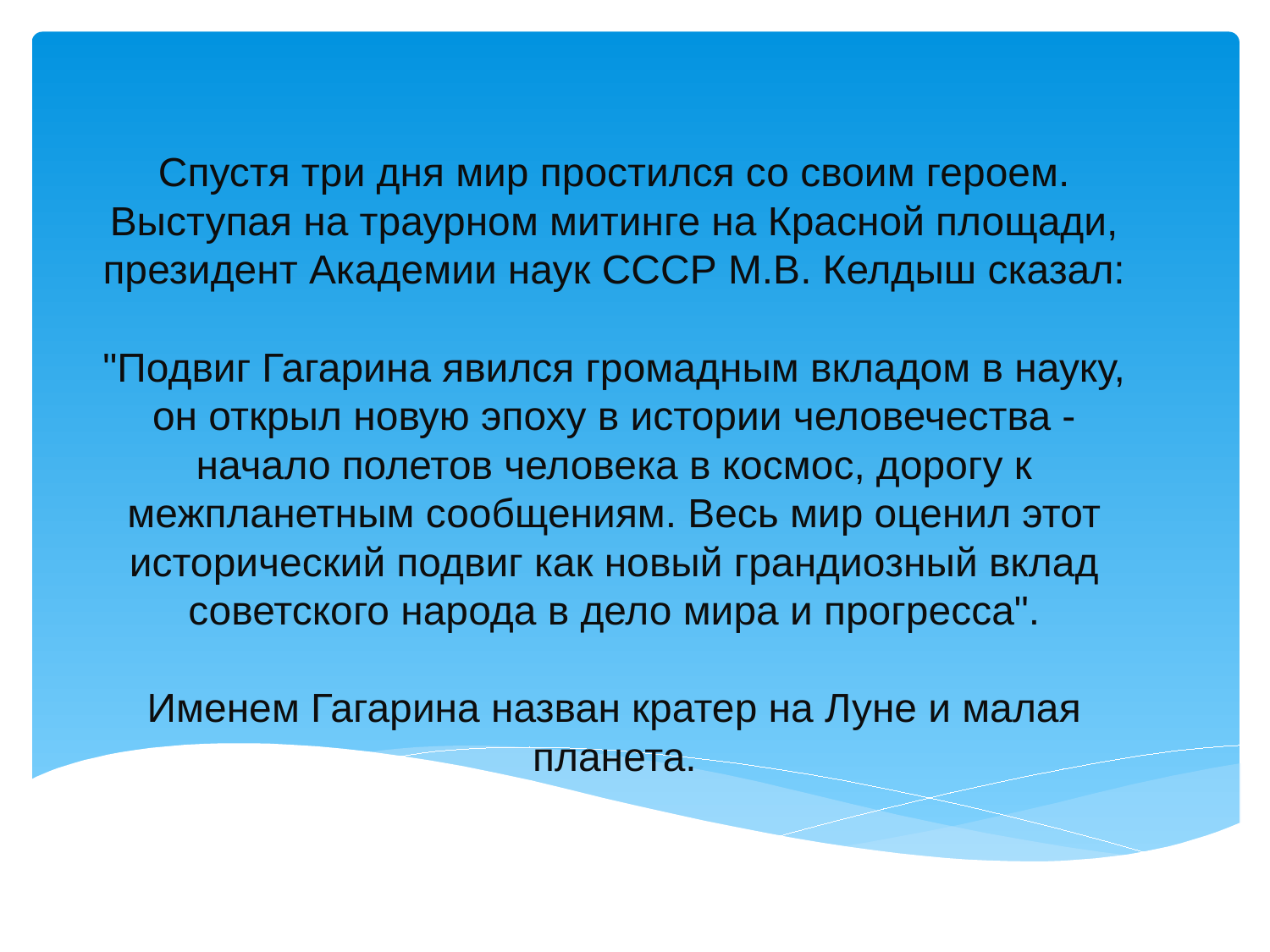

# Спустя три дня мир простился со своим героем. Выступая на траурном митинге на Красной площади, президент Академии наук СССР М.В. Келдыш сказал: "Подвиг Гагарина явился громадным вкладом в науку, он открыл новую эпоху в истории человечества - начало полетов человека в космос, дорогу к межпланетным сообщениям. Весь мир оценил этот исторический подвиг как новый грандиозный вклад советского народа в дело мира и прогресса". Именем Гагарина назван кратер на Луне и малая планета.